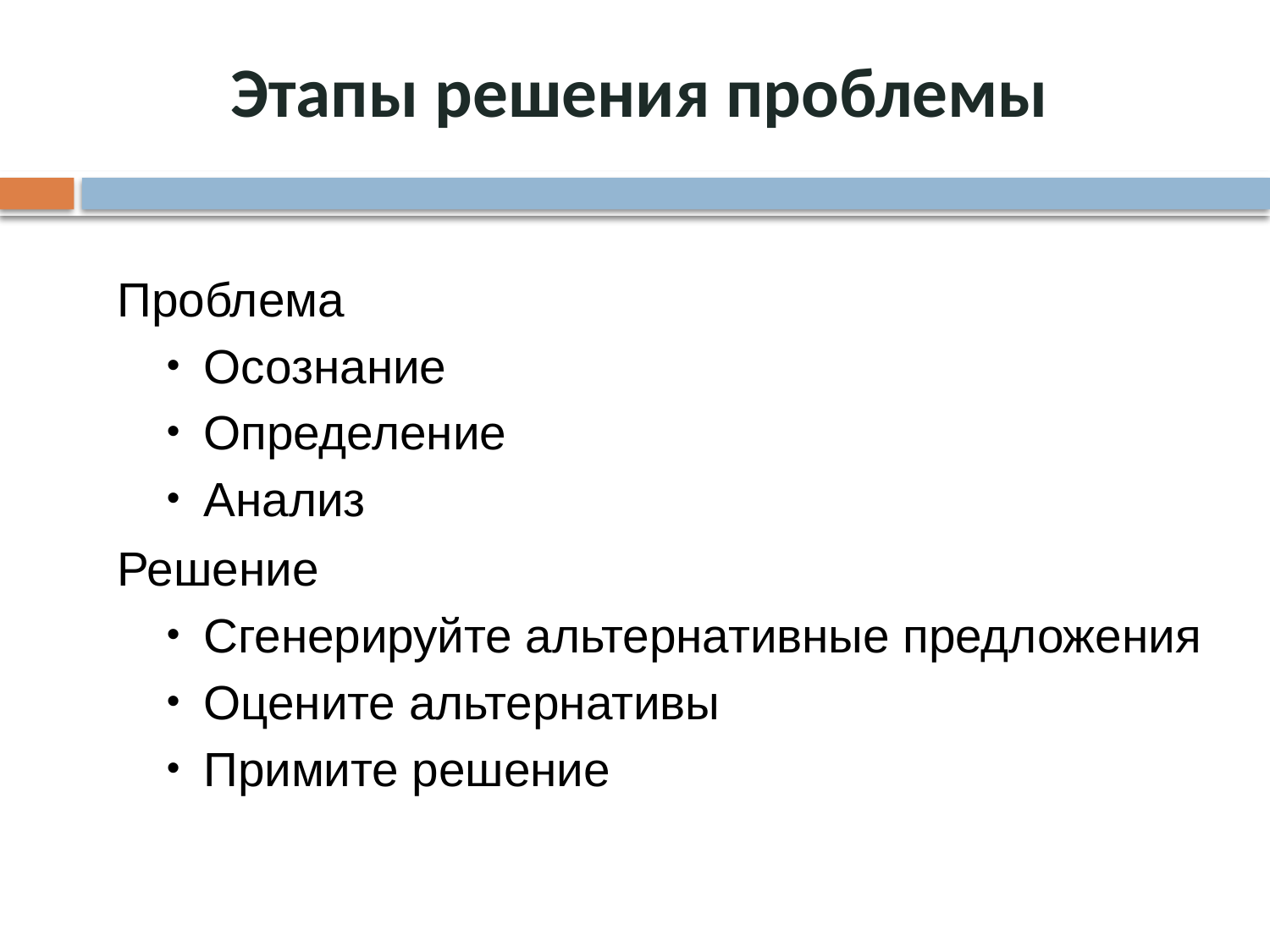

# Этапы решения проблемы
Проблема
Осознание
Определение
Анализ
Решение
Сгенерируйте альтернативные предложения
Оцените альтернативы
Примите решение